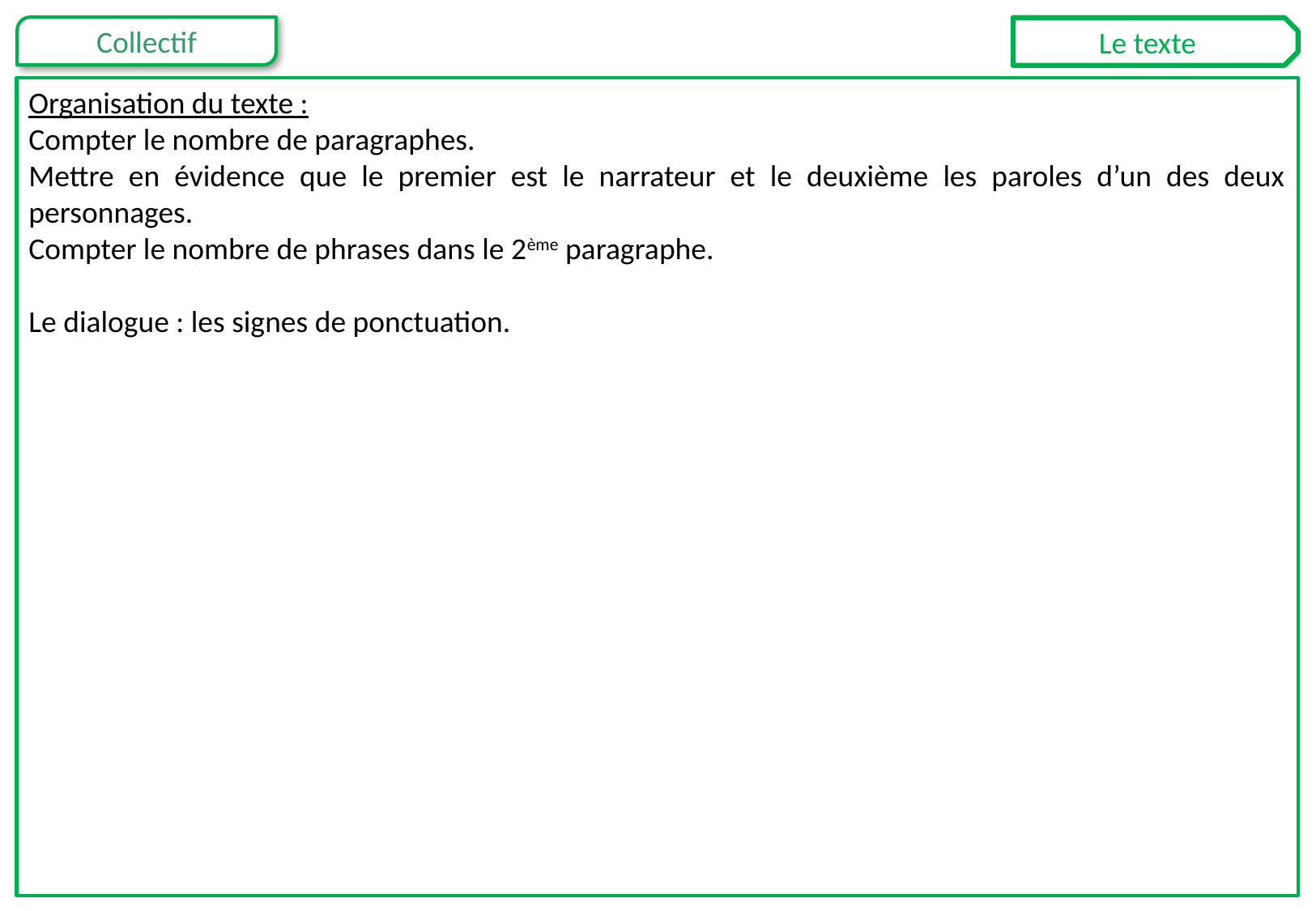

Le texte
Organisation du texte :
Compter le nombre de paragraphes.
Mettre en évidence que le premier est le narrateur et le deuxième les paroles d’un des deux personnages.
Compter le nombre de phrases dans le 2ème paragraphe.

Le dialogue : les signes de ponctuation.